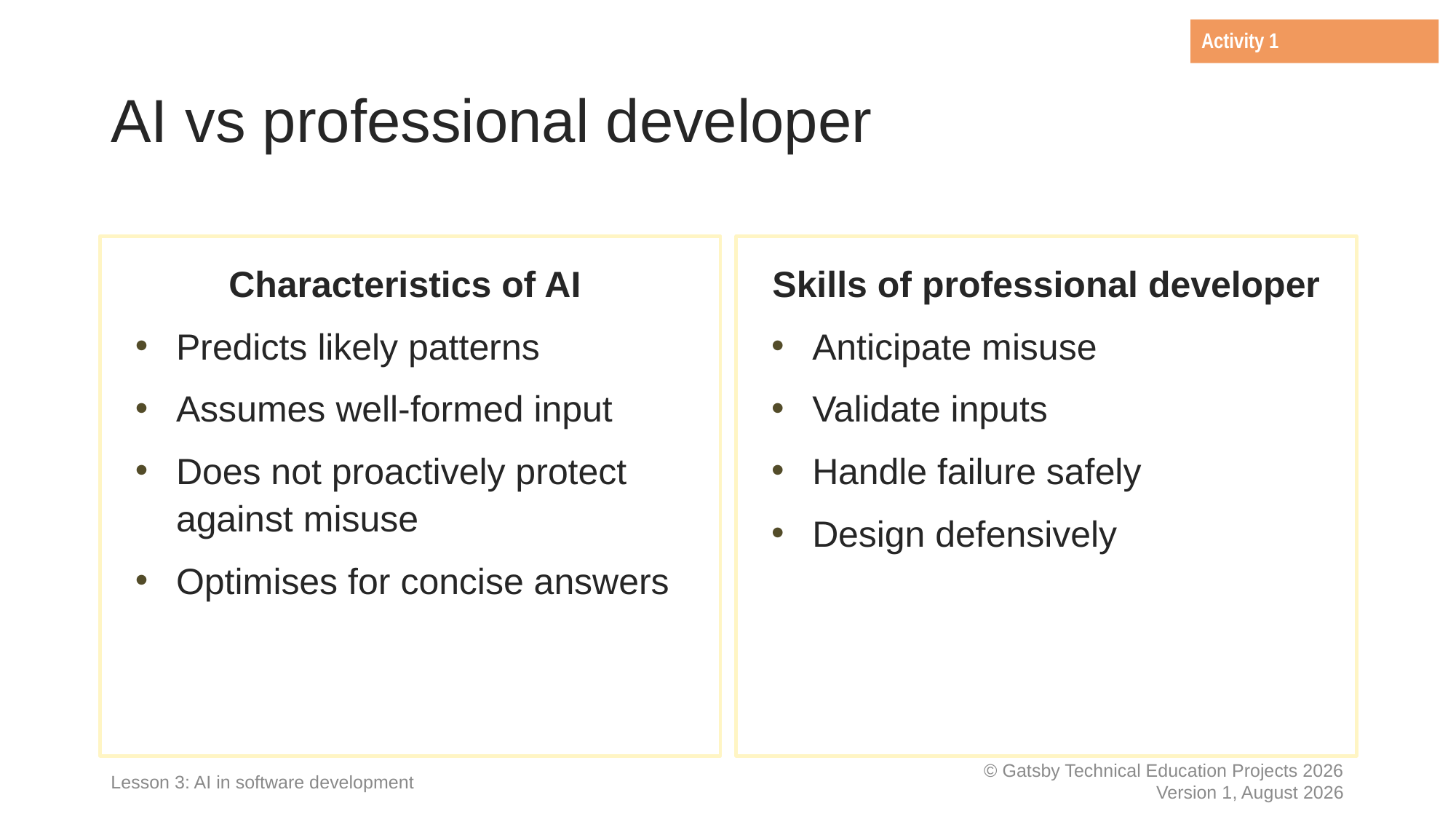

Activity 1
# AI vs professional developer
Characteristics of AI
Predicts likely patterns
Assumes well-formed input
Does not proactively protect against misuse
Optimises for concise answers

Skills of professional developer
Anticipate misuse
Validate inputs
Handle failure safely
Design defensively

Lesson 3: AI in software development